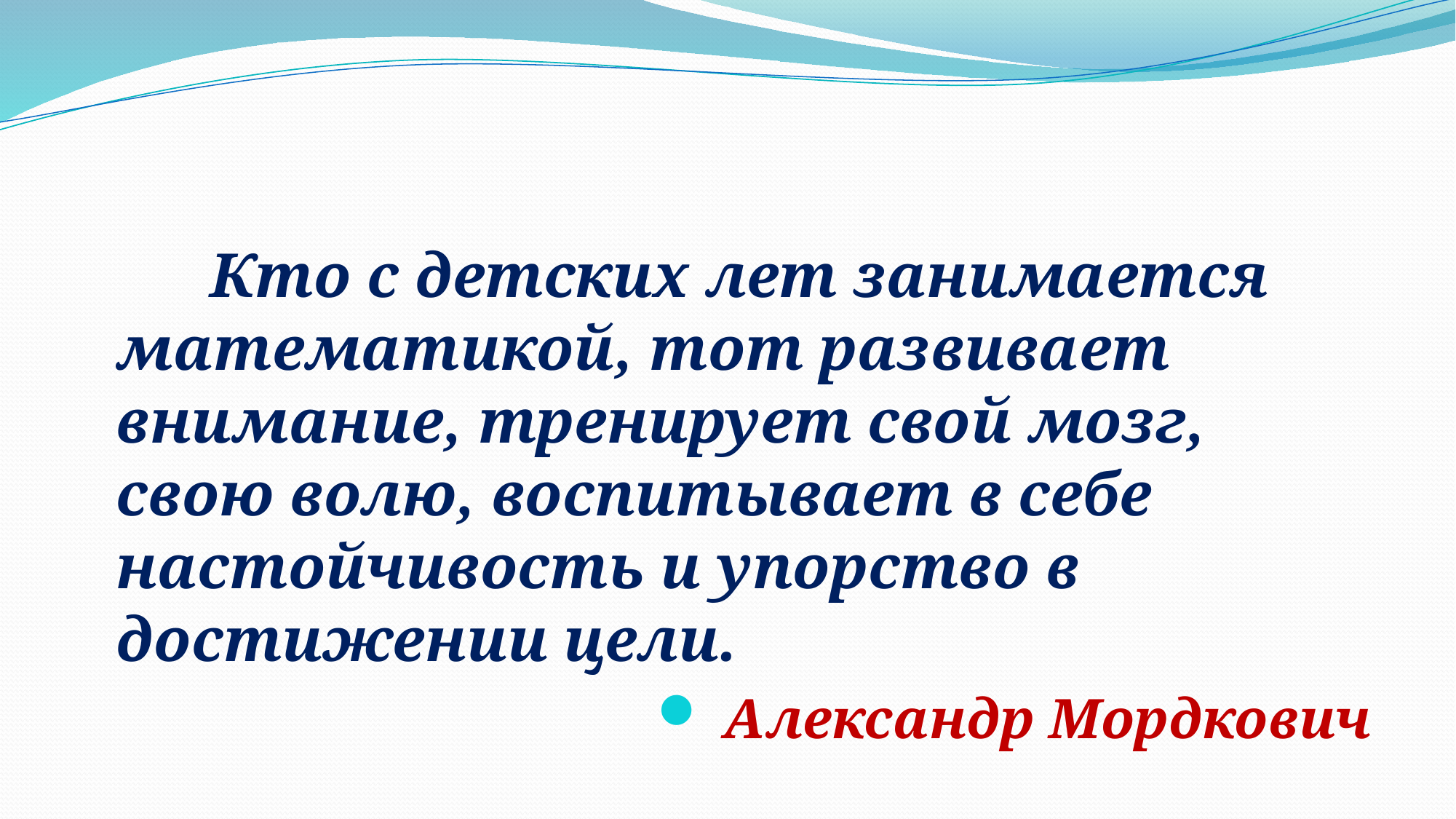

#
        Кто с детских лет занимается математикой, тот развивает внимание, тренирует свой мозг, свою волю, воспитывает в себе настойчивость и упорство в достижении цели.
 Александр Мордкович